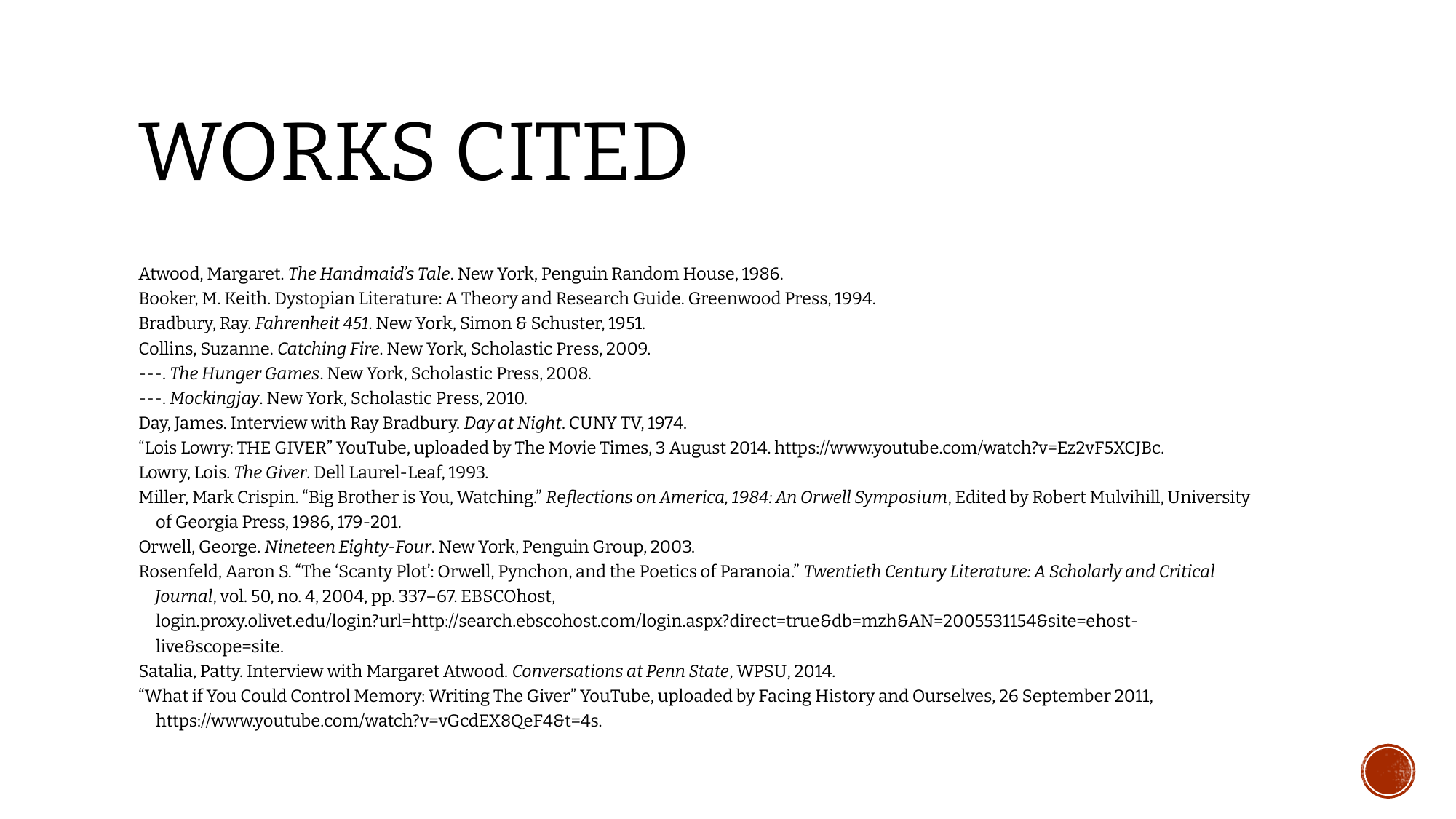

# Works Cited
Atwood, Margaret. The Handmaid’s Tale. New York, Penguin Random House, 1986.
Booker, M. Keith. Dystopian Literature: A Theory and Research Guide. Greenwood Press, 1994.
Bradbury, Ray. Fahrenheit 451. New York, Simon & Schuster, 1951.
Collins, Suzanne. Catching Fire. New York, Scholastic Press, 2009.
---. The Hunger Games. New York, Scholastic Press, 2008.
---. Mockingjay. New York, Scholastic Press, 2010.
Day, James. Interview with Ray Bradbury. Day at Night. CUNY TV, 1974.
“Lois Lowry: THE GIVER” YouTube, uploaded by The Movie Times, 3 August 2014. https://www.youtube.com/watch?v=Ez2vF5XCJBc.
Lowry, Lois. The Giver. Dell Laurel-Leaf, 1993.
Miller, Mark Crispin. “Big Brother is You, Watching.” Reflections on America, 1984: An Orwell Symposium, Edited by Robert Mulvihill, University
     of Georgia Press, 1986, 179-201.
Orwell, George. Nineteen Eighty-Four. New York, Penguin Group, 2003.
Rosenfeld, Aaron S. “The ‘Scanty Plot’: Orwell, Pynchon, and the Poetics of Paranoia.” Twentieth Century Literature: A Scholarly and Critical
     Journal, vol. 50, no. 4, 2004, pp. 337–67. EBSCOhost,
     login.proxy.olivet.edu/login?url=http://search.ebscohost.com/login.aspx?direct=true&db=mzh&AN=2005531154&site=ehost-
     live&scope=site.
Satalia, Patty. Interview with Margaret Atwood. Conversations at Penn State, WPSU, 2014.
“What if You Could Control Memory: Writing The Giver” YouTube, uploaded by Facing History and Ourselves, 26 September 2011,
     https://www.youtube.com/watch?v=vGcdEX8QeF4&t=4s.